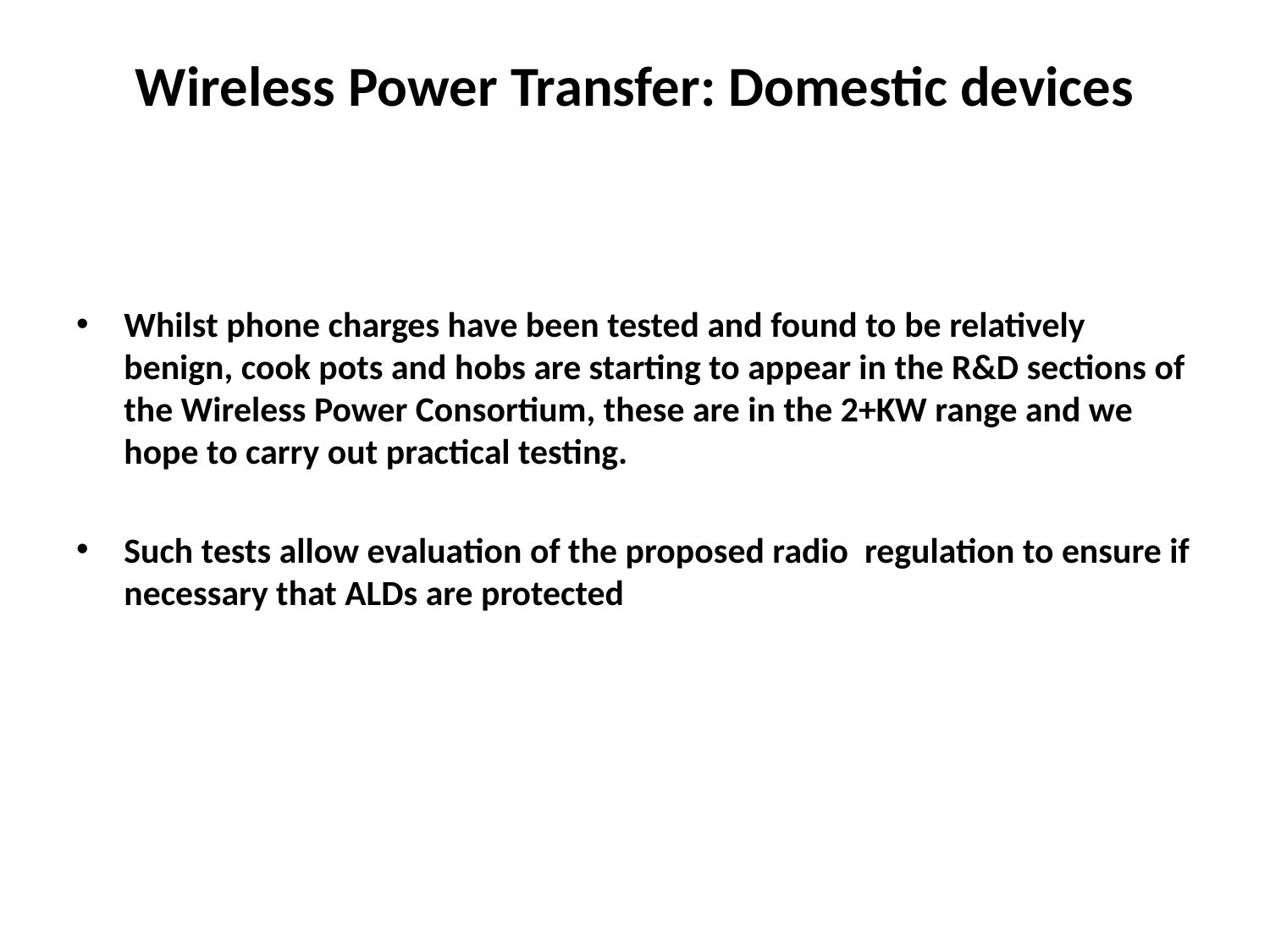

# Wireless Power Transfer: Domestic devices

Whilst phone charges have been tested and found to be relatively benign, cook pots and hobs are starting to appear in the R&D sections of the Wireless Power Consortium, these are in the 2+KW range and we hope to carry out practical testing.

Such tests allow evaluation of the proposed radio  regulation to ensure if necessary that ALDs are protected